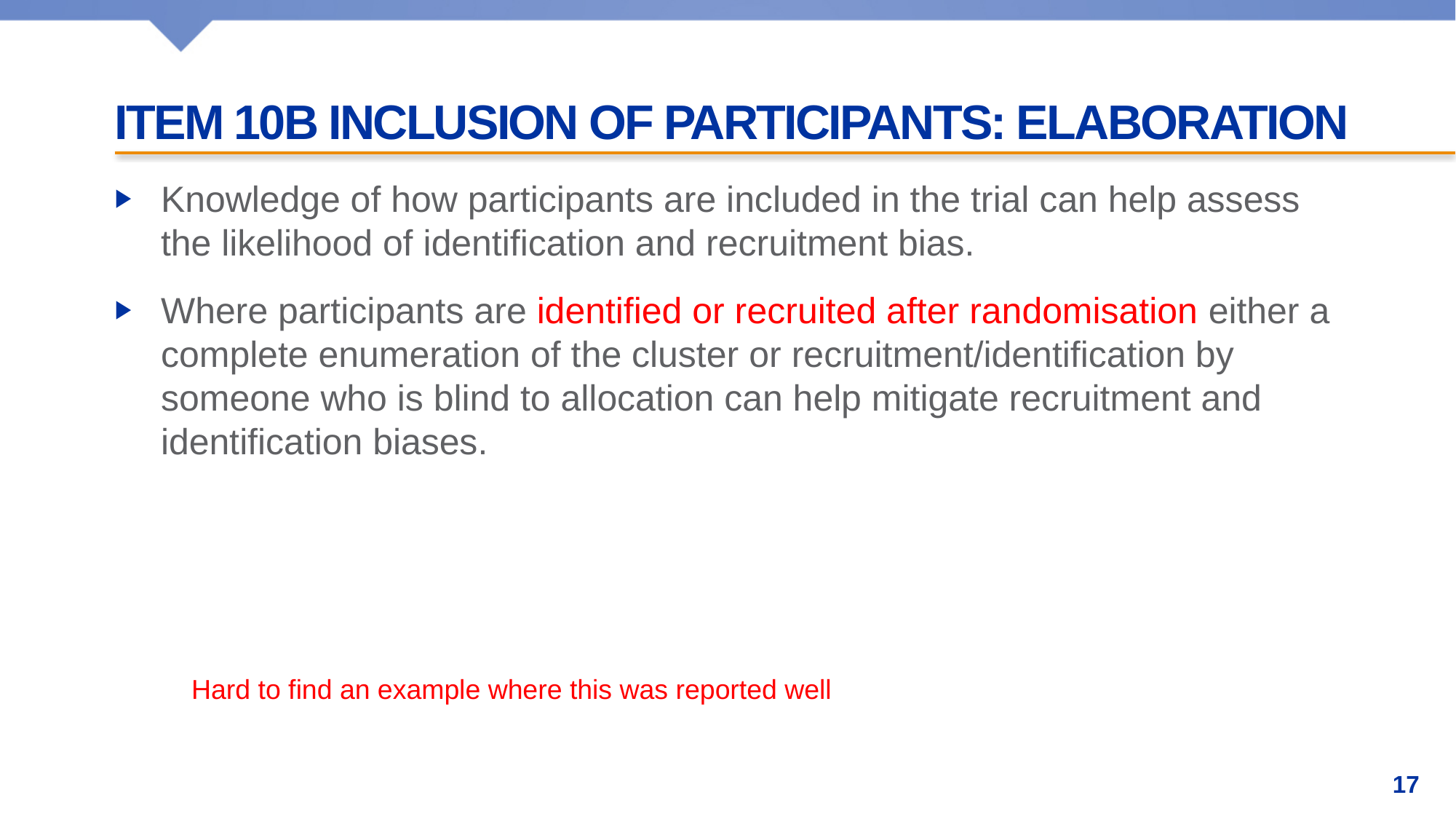

# Item 10b inclusion of participants: Elaboration
Knowledge of how participants are included in the trial can help assess the likelihood of identification and recruitment bias.
Where participants are identified or recruited after randomisation either a complete enumeration of the cluster or recruitment/identification by someone who is blind to allocation can help mitigate recruitment and identification biases.
Hard to find an example where this was reported well
17